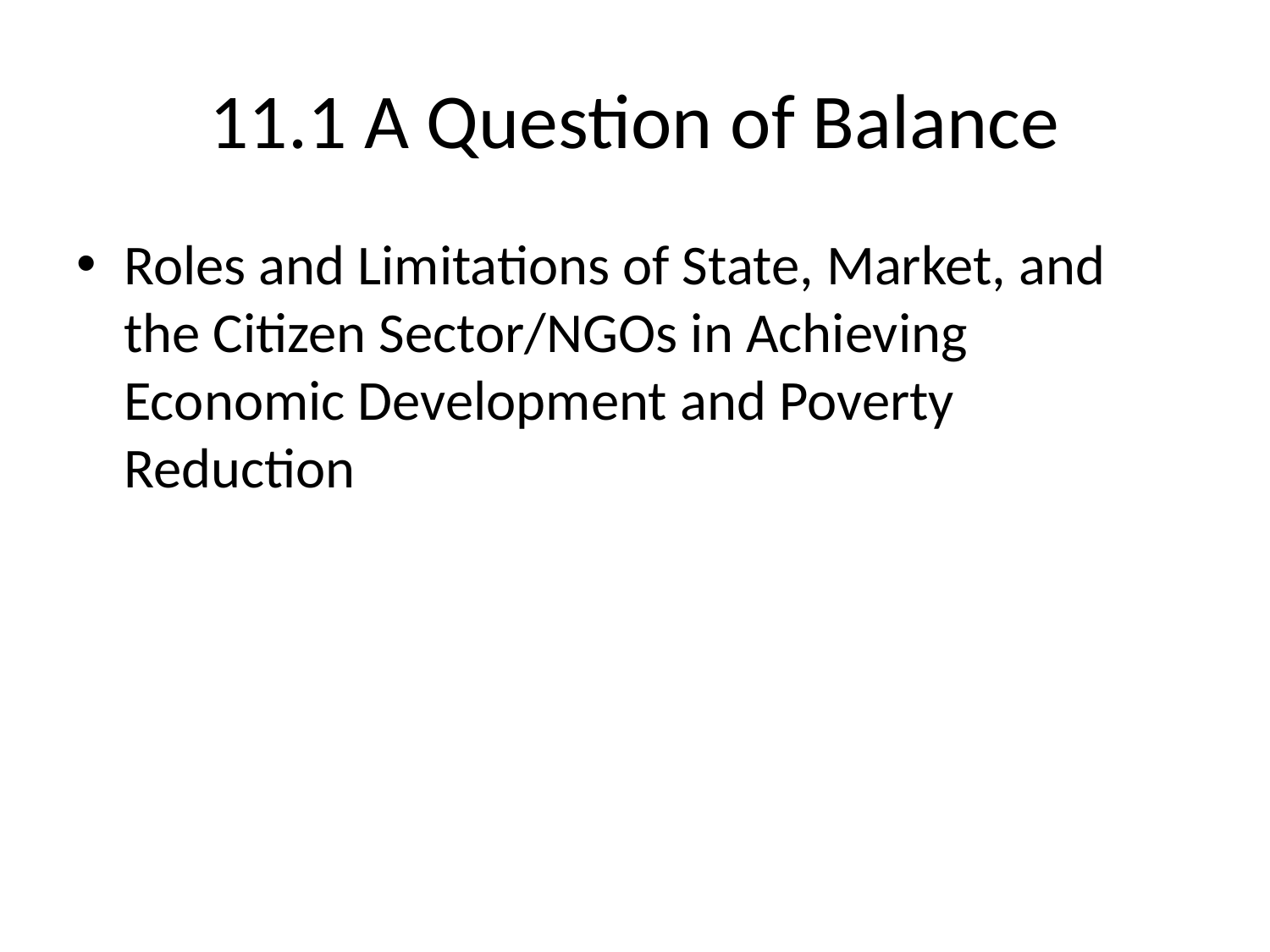

11.1 A Question of Balance
Roles and Limitations of State, Market, and the Citizen Sector/NGOs in Achieving Economic Development and Poverty Reduction